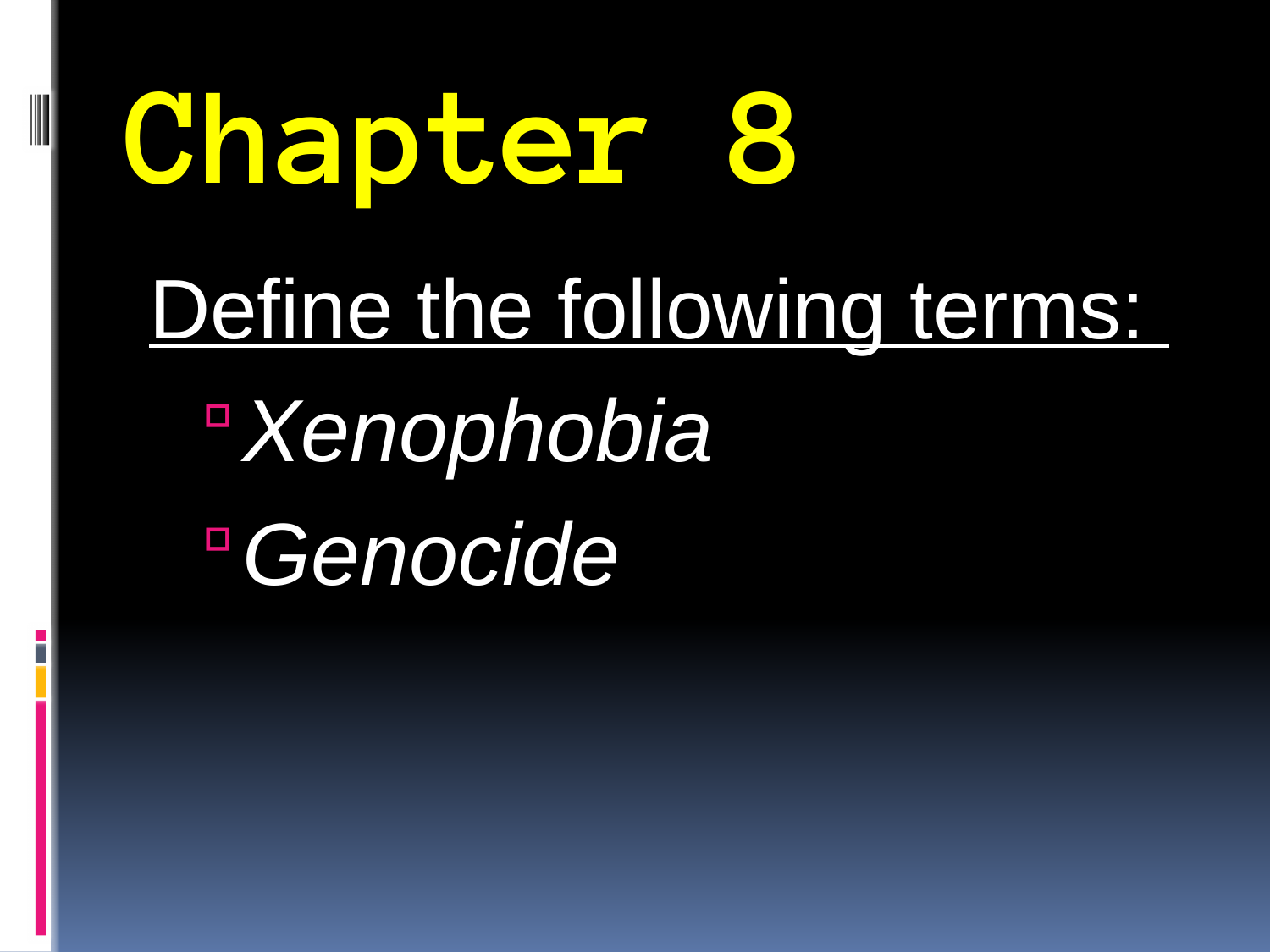

# Chapter 8
Define the following terms:
Xenophobia
Genocide